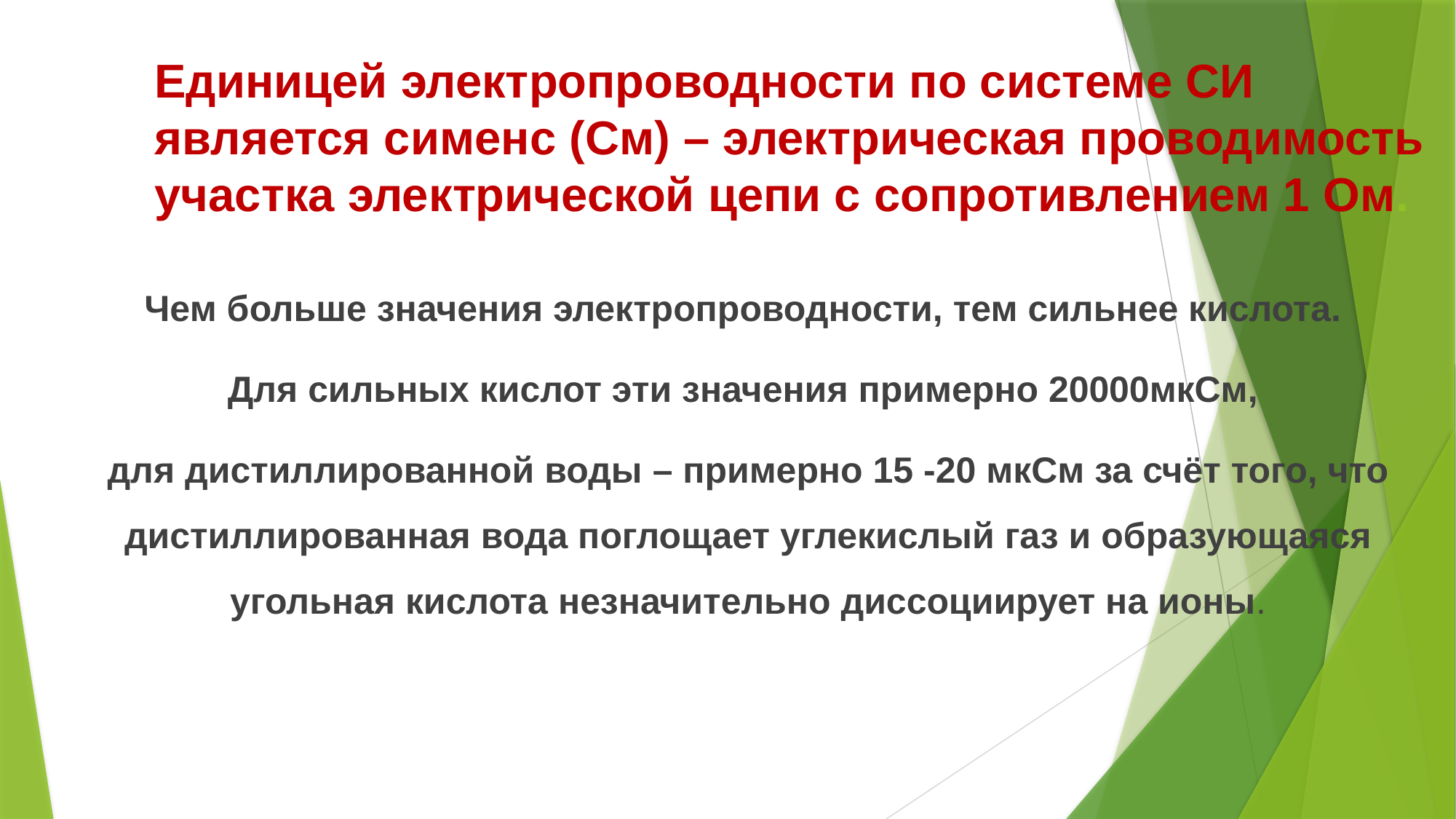

# Единицей электропроводности по системе СИ является сименс (См) – электрическая проводимость участка электрической цепи с сопротивлением 1 Ом.
Чем больше значения электропроводности, тем сильнее кислота.
Для сильных кислот эти значения примерно 20000мкСм,
для дистиллированной воды – примерно 15 -20 мкСм за счёт того, что дистиллированная вода поглощает углекислый газ и образующаяся угольная кислота незначительно диссоциирует на ионы.